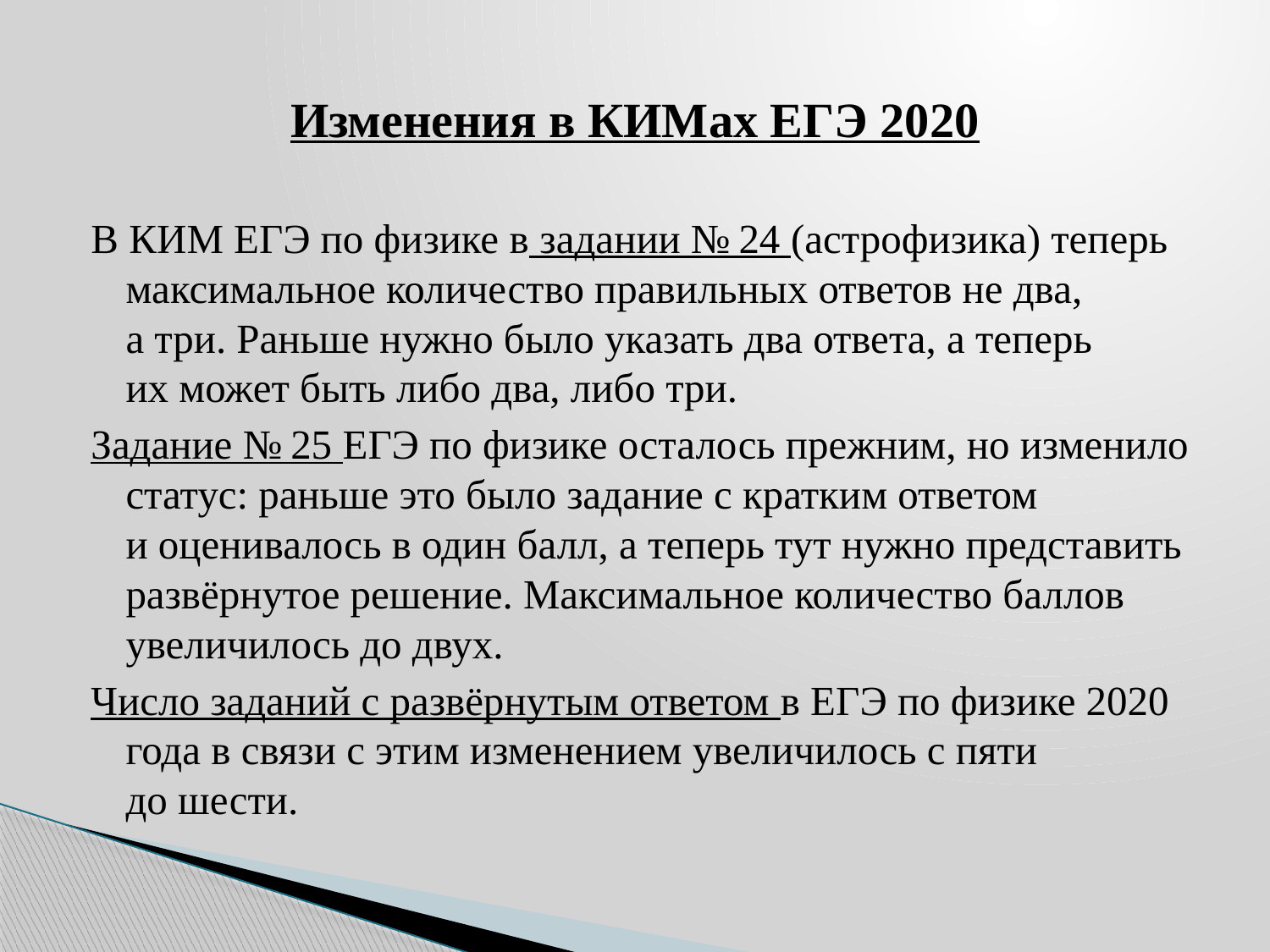

# Изменения в КИМах ЕГЭ 2020
В КИМ ЕГЭ по физике в задании № 24 (астрофизика) теперь максимальное количество правильных ответов не два, а три. Раньше нужно было указать два ответа, а теперь их может быть либо два, либо три.
Задание № 25 ЕГЭ по физике осталось прежним, но изменило статус: раньше это было задание с кратким ответом и оценивалось в один балл, а теперь тут нужно представить развёрнутое решение. Максимальное количество баллов увеличилось до двух.
Число заданий с развёрнутым ответом в ЕГЭ по физике 2020 года в связи с этим изменением увеличилось с пяти до шести.